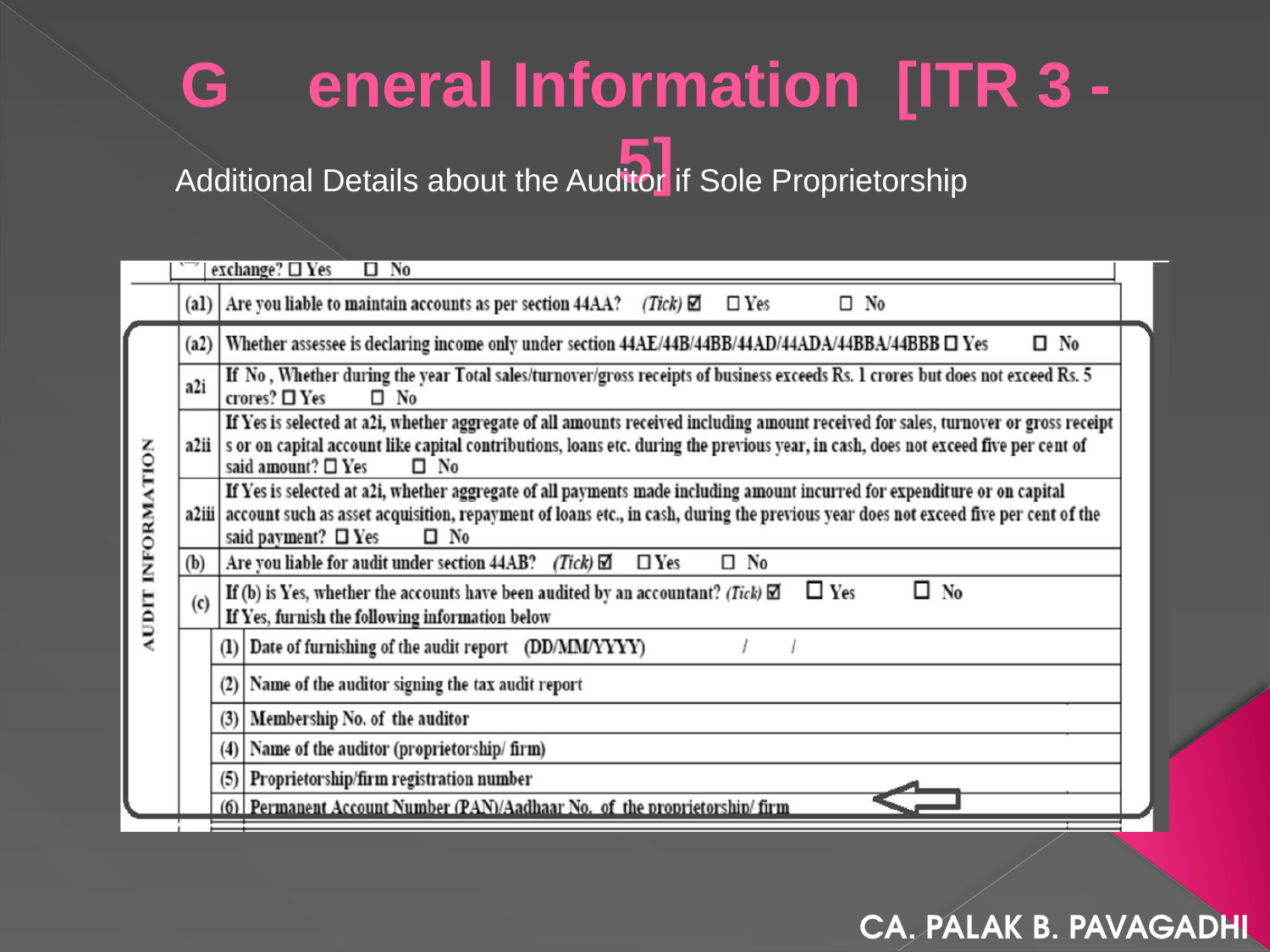

G	eneral Information  [ITR 3 - 5]

Additional Details about the Auditor if Sole Proprietorship
CA. PALAK B. PAVAGADHI